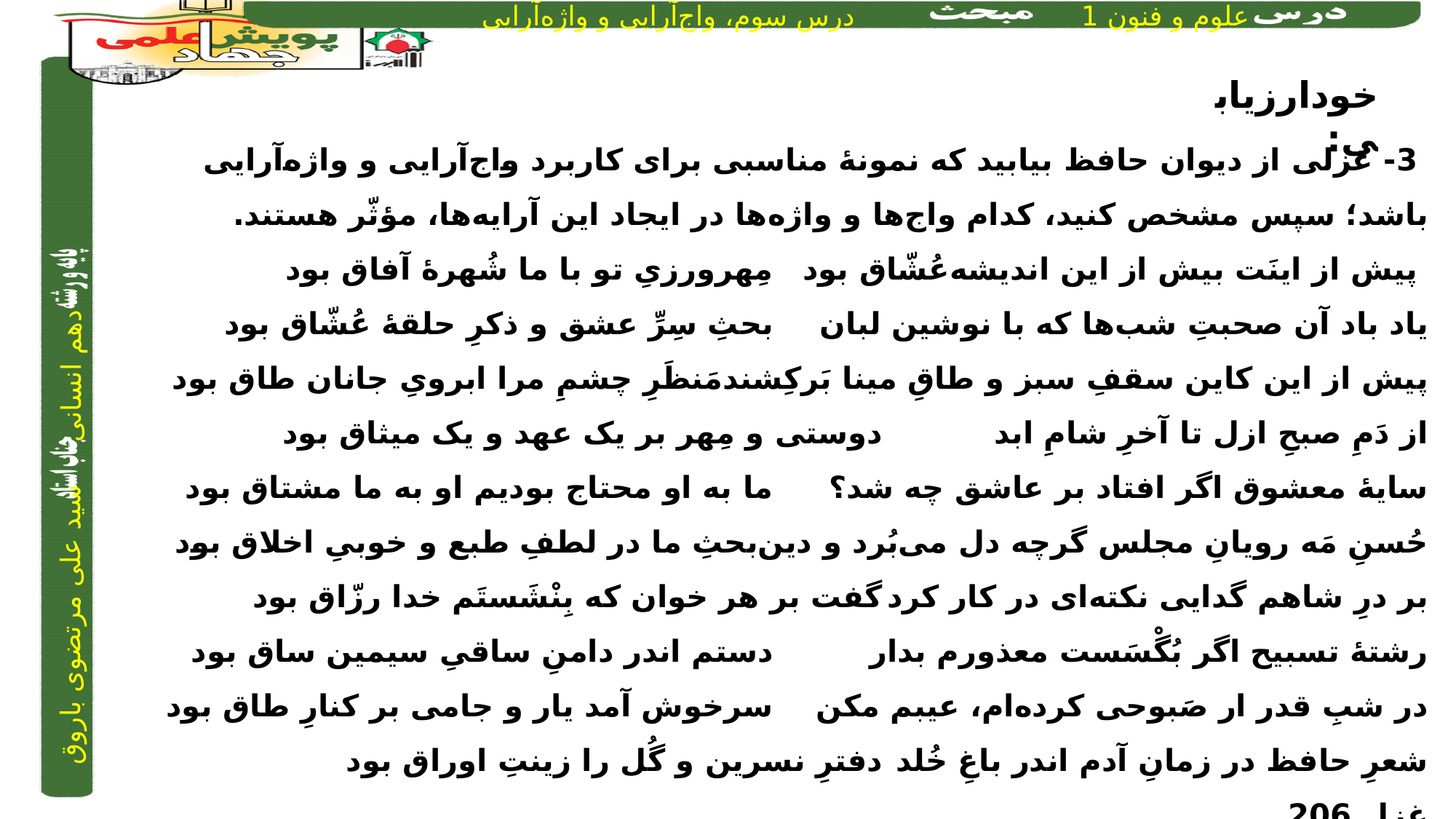

خودارزیابی:
 3- غزلی از دیوان حافظ بیابید که نمونۀ مناسبی برای کاربرد واج‌آرایی و واژه‌آرایی باشد؛ سپس مشخص کنید، کدام واج‌ها و واژه‌ها در ایجاد این آرایه‌ها، مؤثّر هستند.
 پیش از اینَت بیش از این اندیشه‌عُشّاق بود		مِهرورزیِ تو با ما شُهرۀ آفاق بود
یاد باد آن صحبتِ شب‌ها که با نوشین لبان		بحثِ سِرِّ عشق و ذکرِ حلقۀ عُشّاق بود
پیش از این کاین سقفِ سبز و طاقِ مینا بَرکِشند	مَنظَرِ چشمِ مرا ابرویِ جانان طاق بود
از دَمِ صبحِ ازل تا آخرِ شامِ ابد			دوستی و مِهر بر یک عهد و یک میثاق بود
سایۀ معشوق اگر افتاد بر عاشق چه شد؟		ما به او محتاج بودیم او به ما مشتاق بود
حُسنِ مَه رویانِ مجلس گرچه دل می‌بُرد و دین	بحثِ ما در لطفِ طبع و خوبیِ اخلاق بود
بر درِ شاهم گدایی نکته‌ای در کار کرد		گفت بر هر خوان که بِنْشَستَم خدا رزّاق بود
رشتهٔ تسبیح اگر بُگْسَست معذورم بدار		دستم اندر دامنِ ساقیِ سیمین ساق بود
در شبِ قدر ار صَبوحی کرده‌ام، عیبم مکن		سرخوش آمد یار و جامی بر کنارِ طاق بود
شعرِ حافظ در زمانِ آدم اندر باغِ خُلد		دفترِ نسرین و گُل را زینتِ اوراق بود                     غزل 206